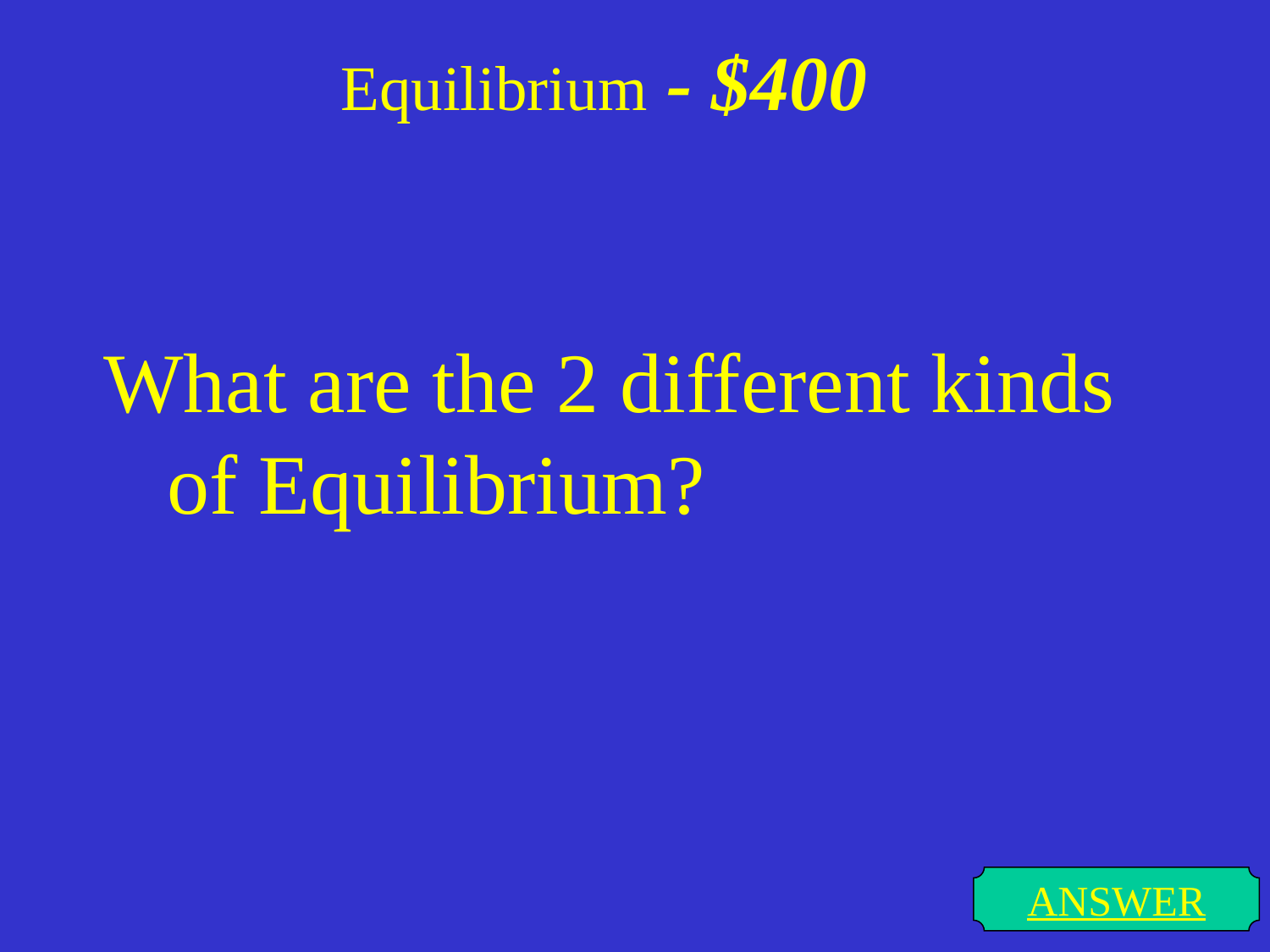

# Equilibrium - $400
What are the 2 different kinds of Equilibrium?

ANSWER